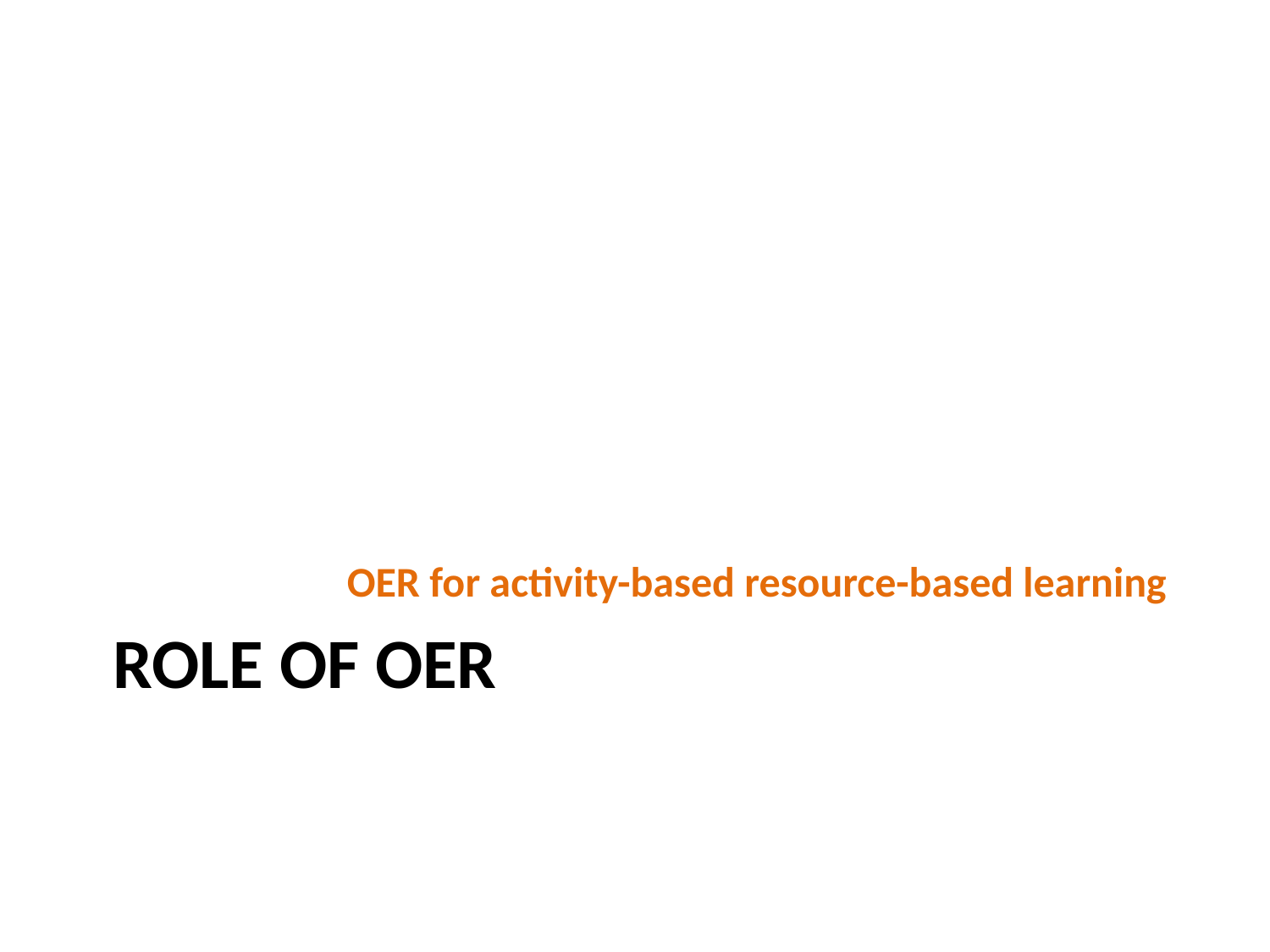

OER for activity-based resource-based learning
# Role of oer